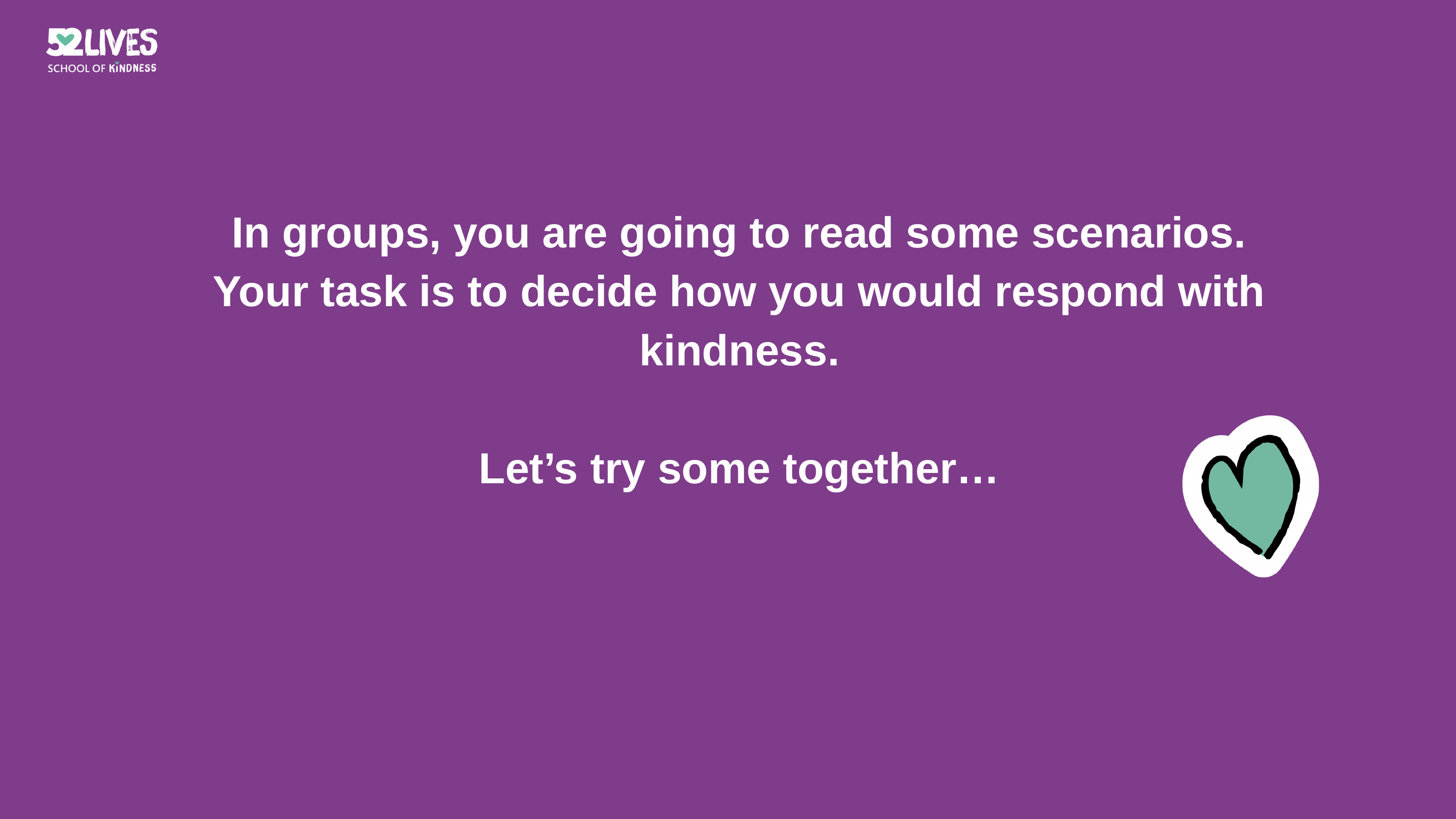

In groups, you are going to read some scenarios. Your task is to decide how you would respond with kindness.

Let’s try some together…